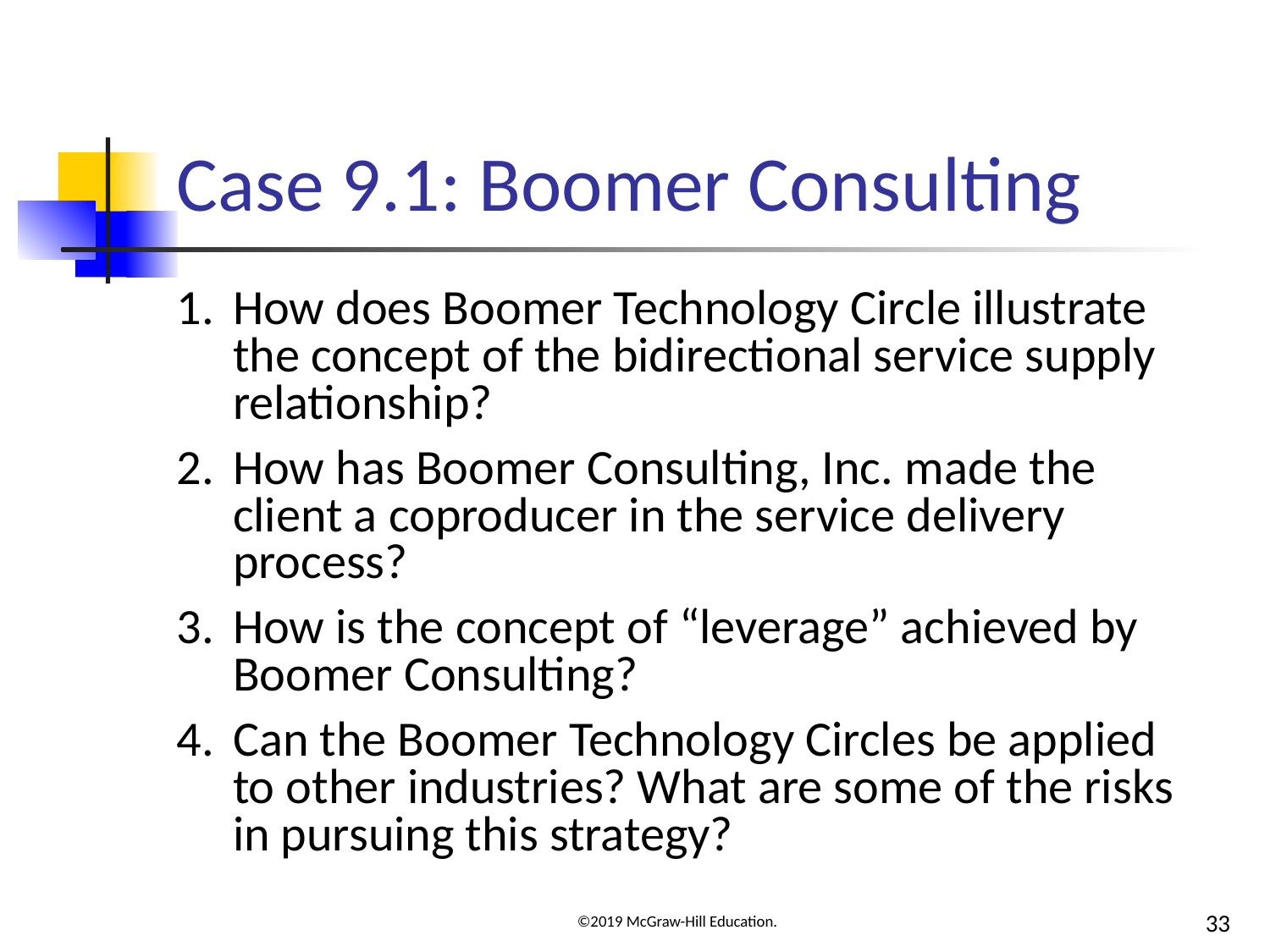

# Case 9.1: Boomer Consulting
How does Boomer Technology Circle illustrate the concept of the bidirectional service supply relationship?
How has Boomer Consulting, Inc. made the client a coproducer in the service delivery process?
How is the concept of “leverage” achieved by Boomer Consulting?
Can the Boomer Technology Circles be applied to other industries? What are some of the risks in pursuing this strategy?